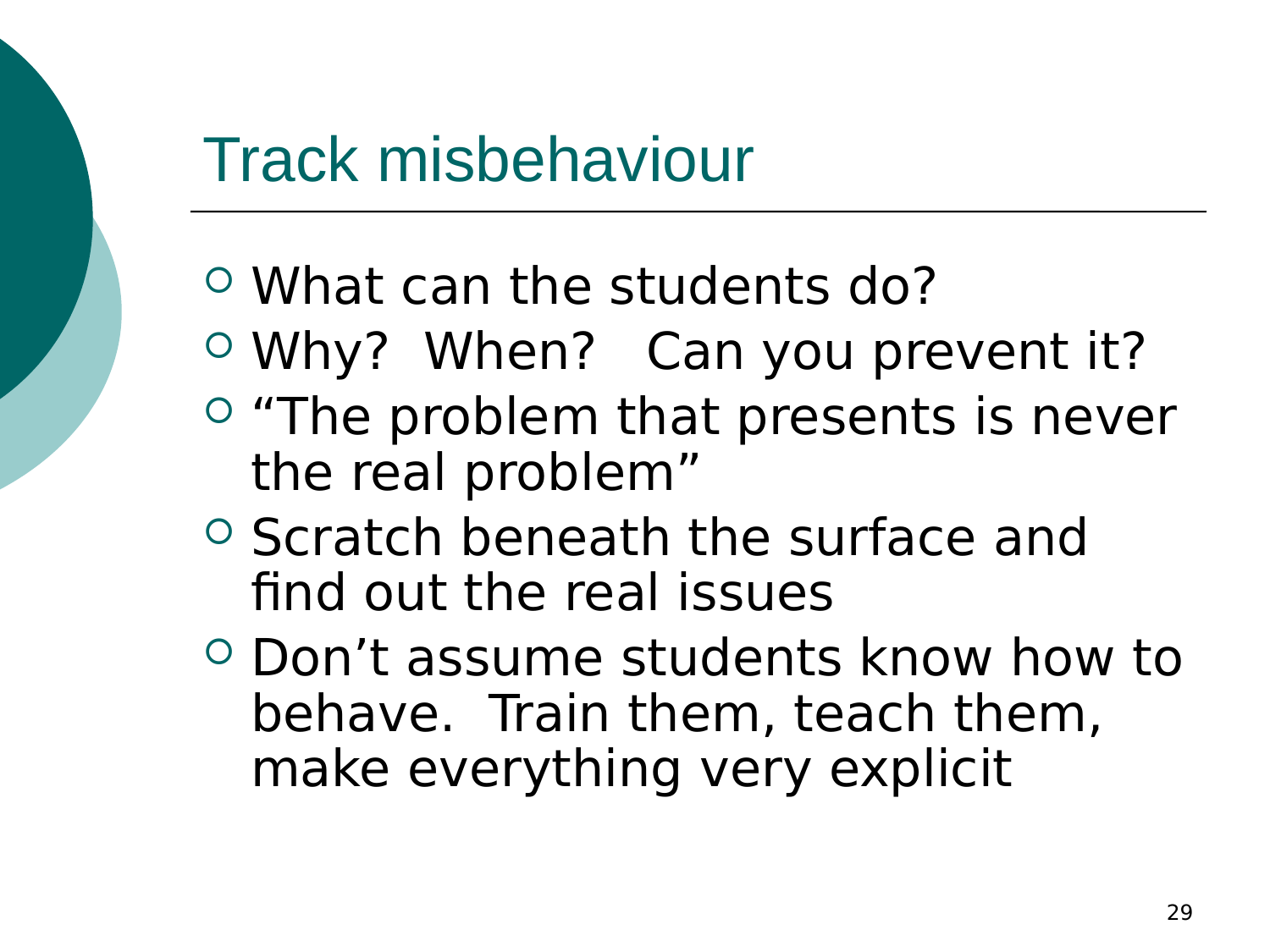

# Track misbehaviour
What can the students do?
Why?  When?   Can you prevent it?
“The problem that presents is never the real problem”
Scratch beneath the surface and find out the real issues
Don’t assume students know how to behave.  Train them, teach them, make everything very explicit
29